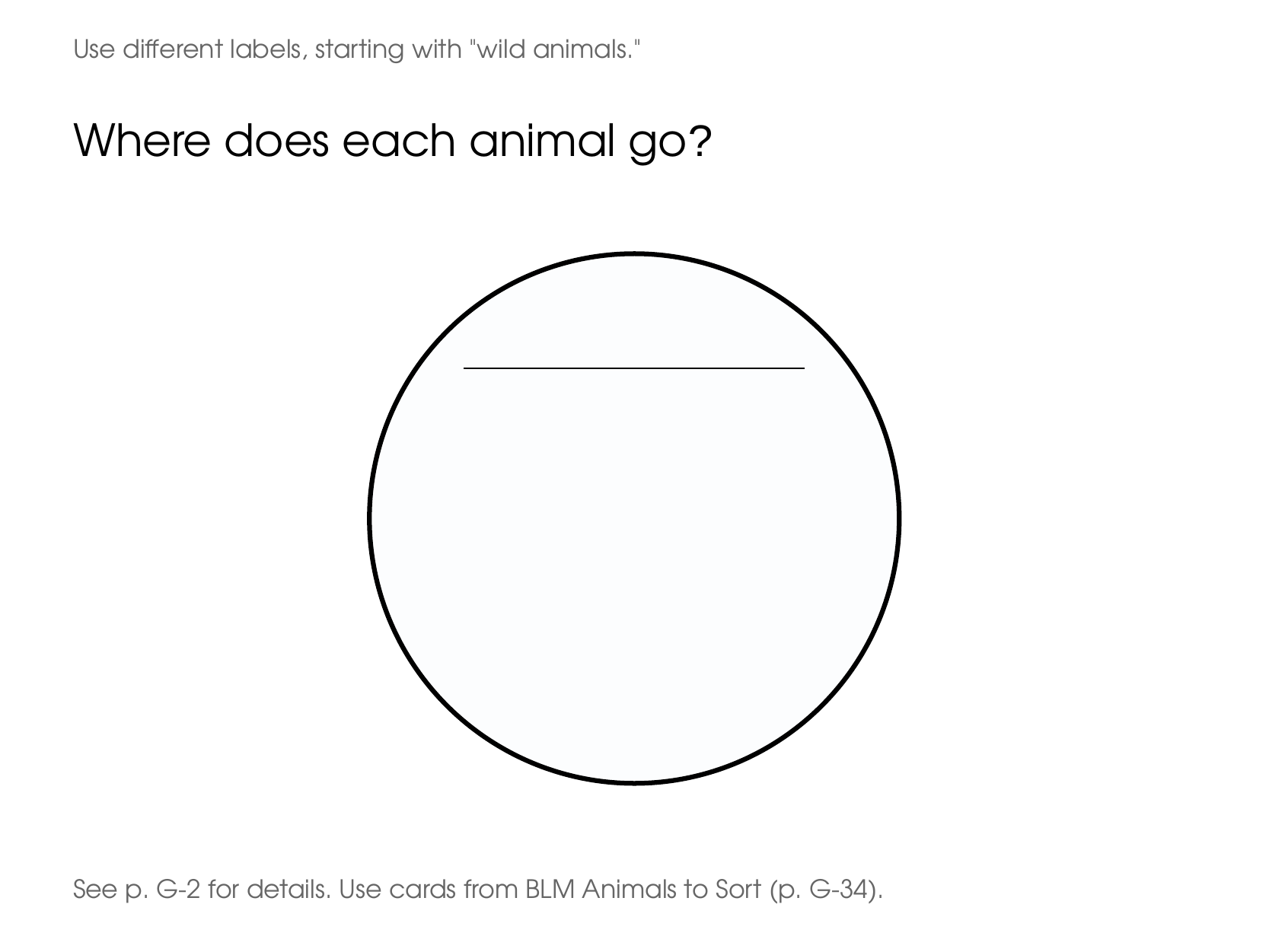

Use different labels, starting with "wild animals."
Where does each animal go?

See p. G-2 for details. Use cards from BLM Animals to Sort (p. G-34).